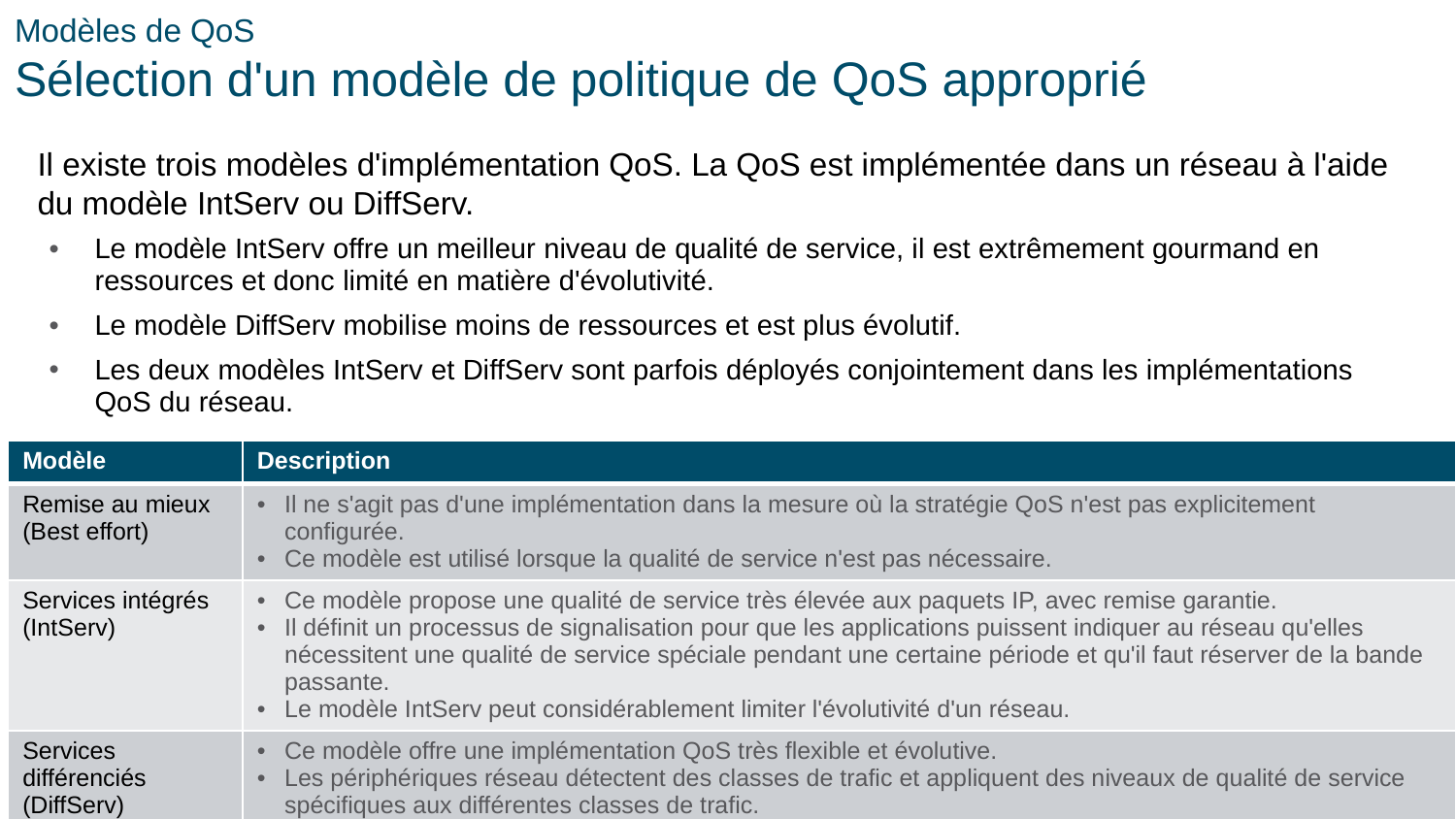

# Modèles de QoS Sélection d'un modèle de politique de QoS approprié
Il existe trois modèles d'implémentation QoS. La QoS est implémentée dans un réseau à l'aide du modèle IntServ ou DiffServ.
Le modèle IntServ offre un meilleur niveau de qualité de service, il est extrêmement gourmand en ressources et donc limité en matière d'évolutivité.
Le modèle DiffServ mobilise moins de ressources et est plus évolutif.
Les deux modèles IntServ et DiffServ sont parfois déployés conjointement dans les implémentations QoS du réseau.
| Modèle | Description |
| --- | --- |
| Remise au mieux (Best effort) | Il ne s'agit pas d'une implémentation dans la mesure où la stratégie QoS n'est pas explicitement configurée. Ce modèle est utilisé lorsque la qualité de service n'est pas nécessaire. |
| Services intégrés (IntServ) | Ce modèle propose une qualité de service très élevée aux paquets IP, avec remise garantie. Il définit un processus de signalisation pour que les applications puissent indiquer au réseau qu'elles nécessitent une qualité de service spéciale pendant une certaine période et qu'il faut réserver de la bande passante. Le modèle IntServ peut considérablement limiter l'évolutivité d'un réseau. |
| Services différenciés (DiffServ) | Ce modèle offre une implémentation QoS très flexible et évolutive. Les périphériques réseau détectent des classes de trafic et appliquent des niveaux de qualité de service spécifiques aux différentes classes de trafic. |